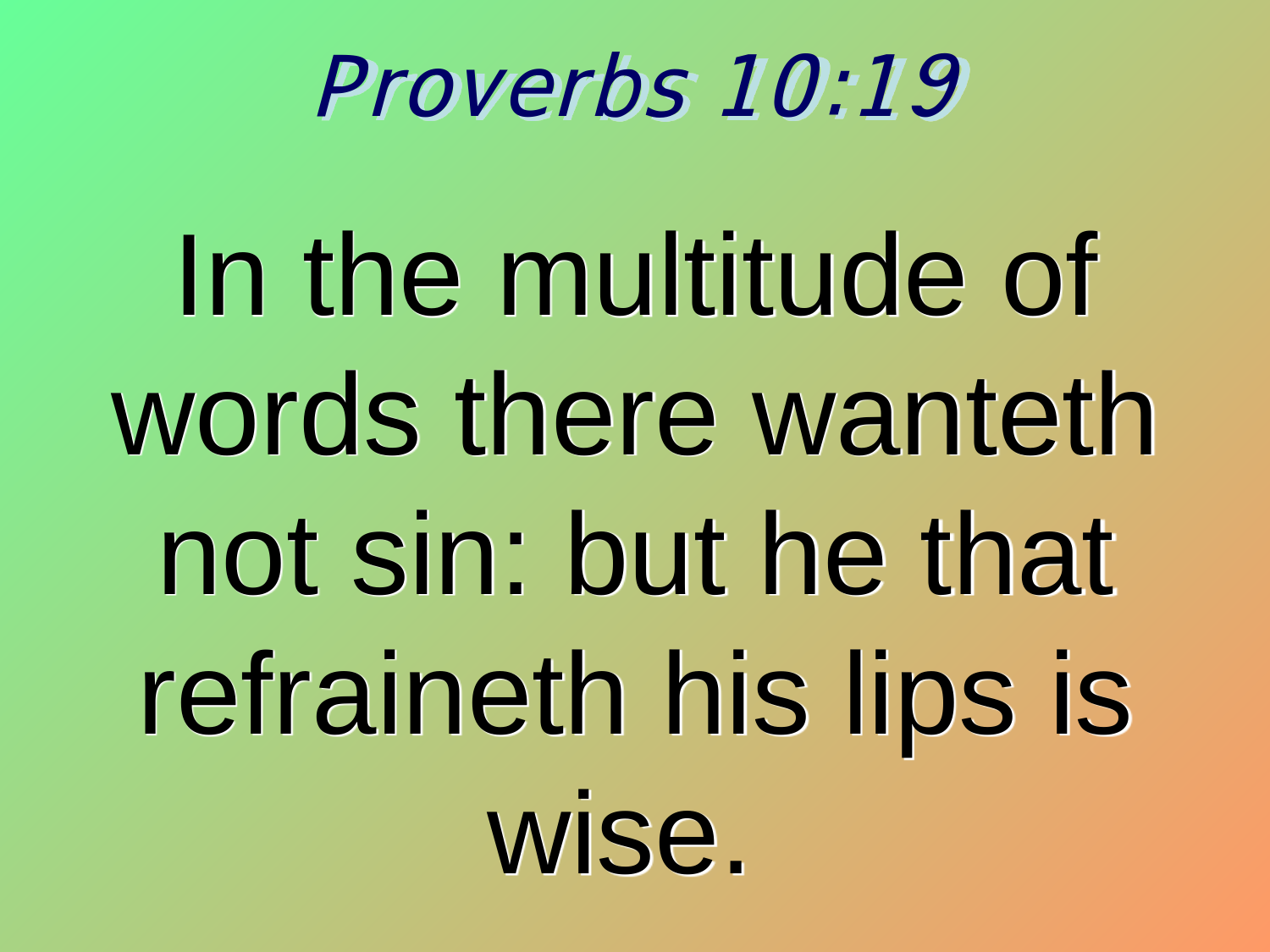

Proverbs 10:19
In the multitude of words there wanteth not sin: but he that refraineth his lips is wise.